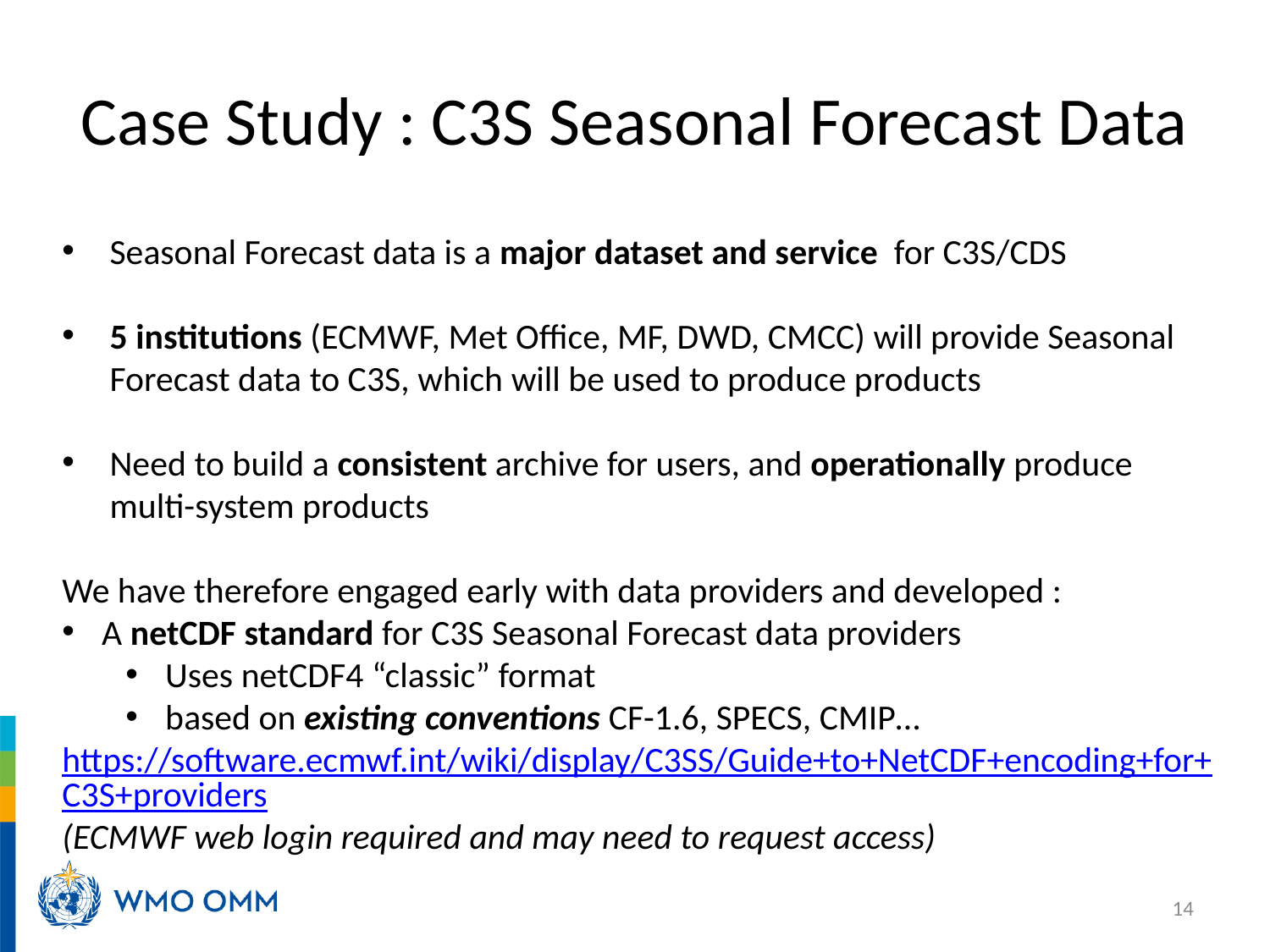

# Case Study : C3S Seasonal Forecast Data
Seasonal Forecast data is a major dataset and service  for C3S/CDS

5 institutions (ECMWF, Met Office, MF, DWD, CMCC) will provide Seasonal Forecast data to C3S, which will be used to produce products

Need to build a consistent archive for users, and operationally produce multi-system products

We have therefore engaged early with data providers and developed :
A netCDF standard for C3S Seasonal Forecast data providers
Uses netCDF4 “classic” format
based on existing conventions CF-1.6, SPECS, CMIP…
https://software.ecmwf.int/wiki/display/C3SS/Guide+to+NetCDF+encoding+for+C3S+providers
(ECMWF web login required and may need to request access)

14